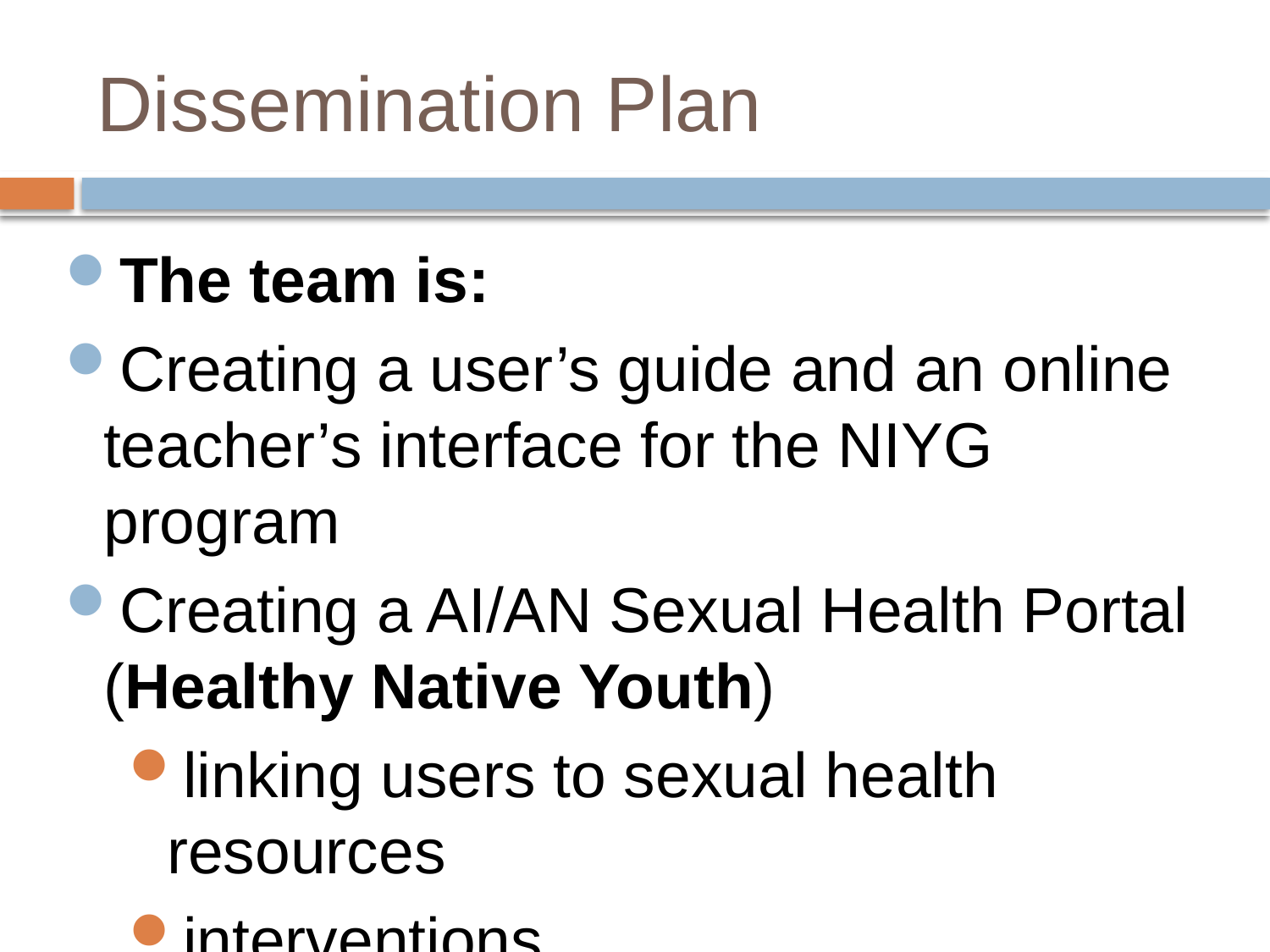

# Dissemination Plan
The team is:
Creating a user’s guide and an online teacher’s interface for the NIYG program
Creating a AI/AN Sexual Health Portal (Healthy Native Youth)
linking users to sexual health resources
interventions
implementation tools across the lifespan